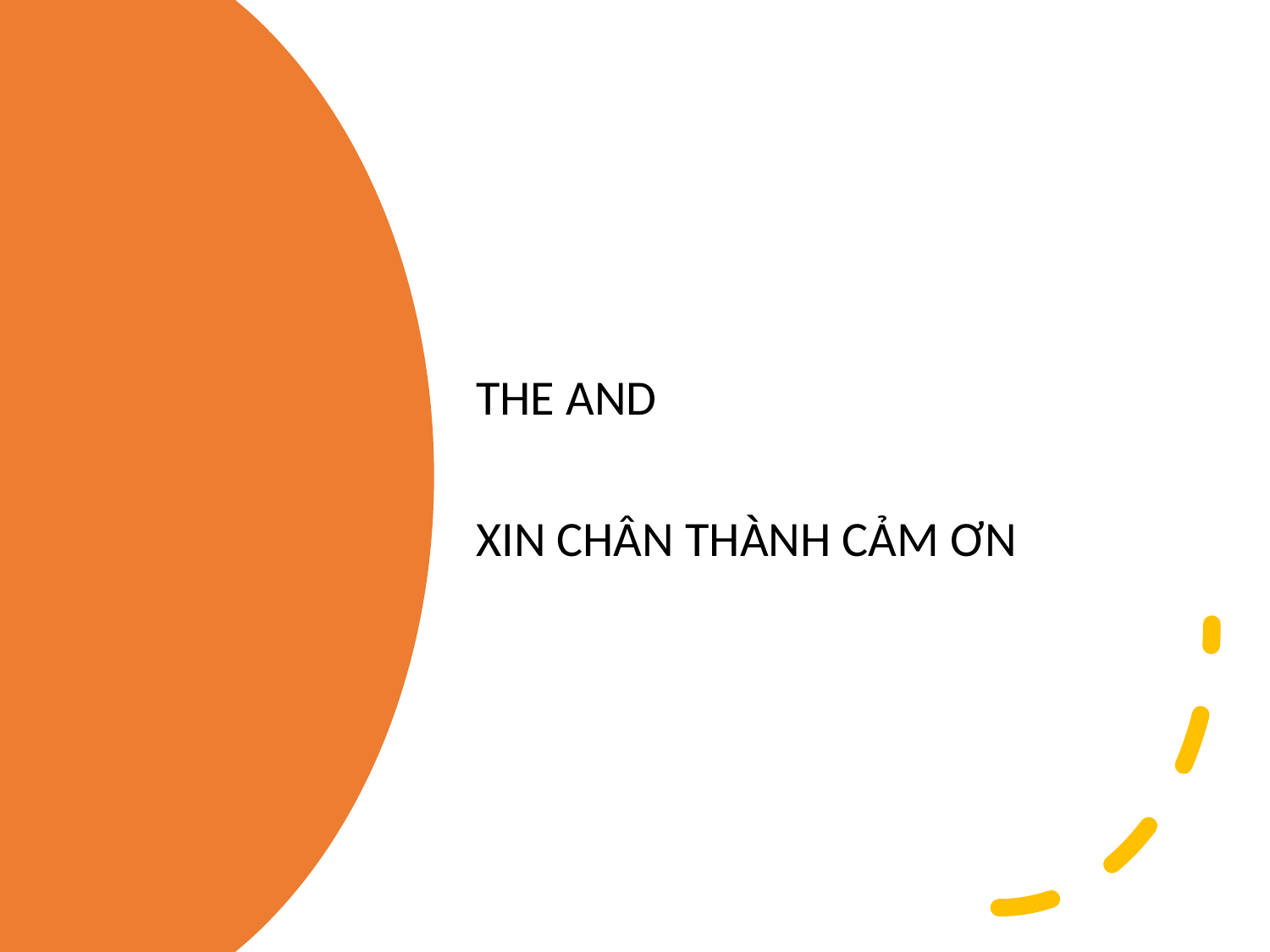

THE AND

XIN CHÂN THÀNH CẢM ƠN